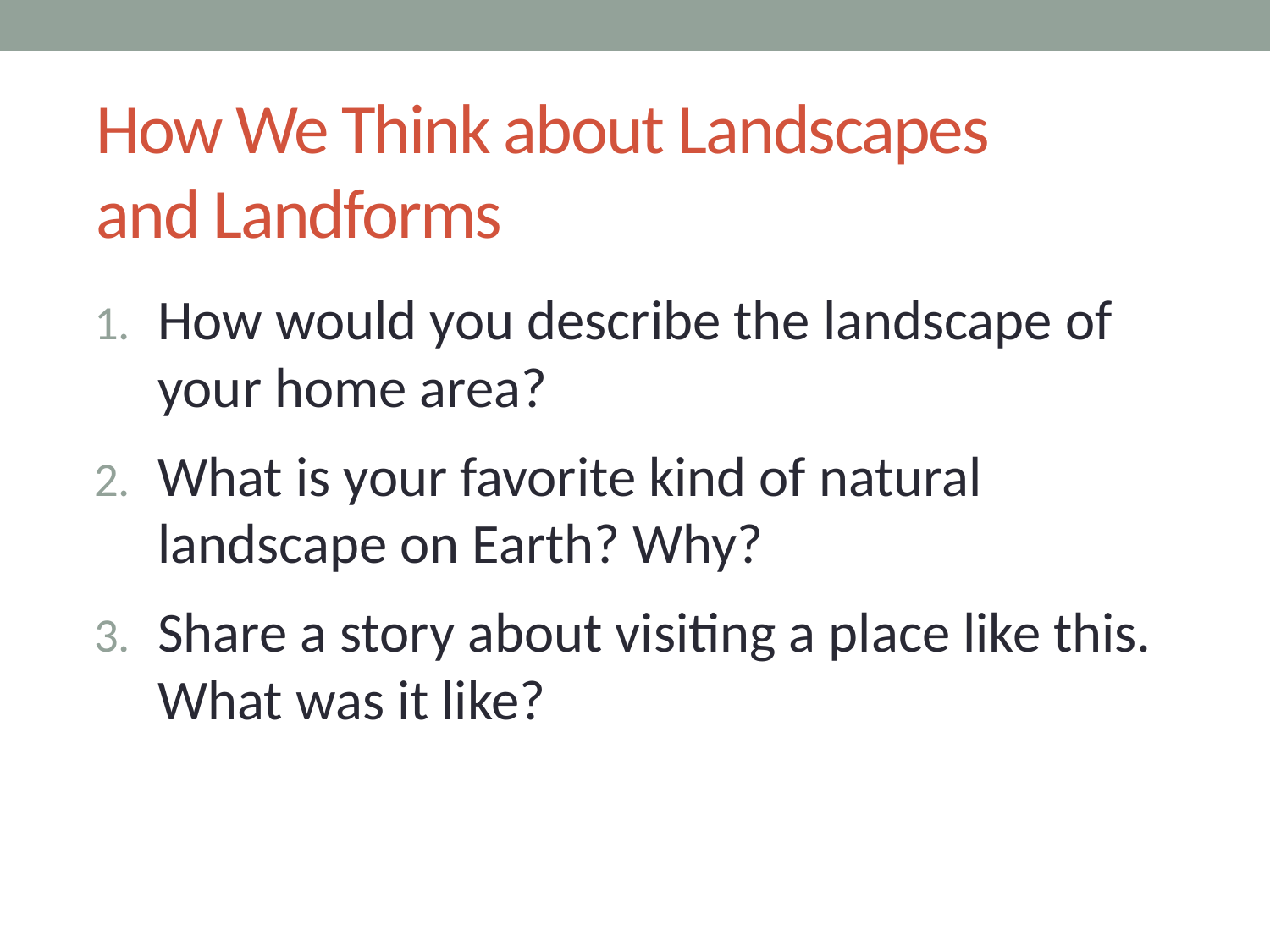

# How We Think about Landscapes and Landforms
How would you describe the landscape of your home area?
What is your favorite kind of natural landscape on Earth? Why?
Share a story about visiting a place like this. What was it like?